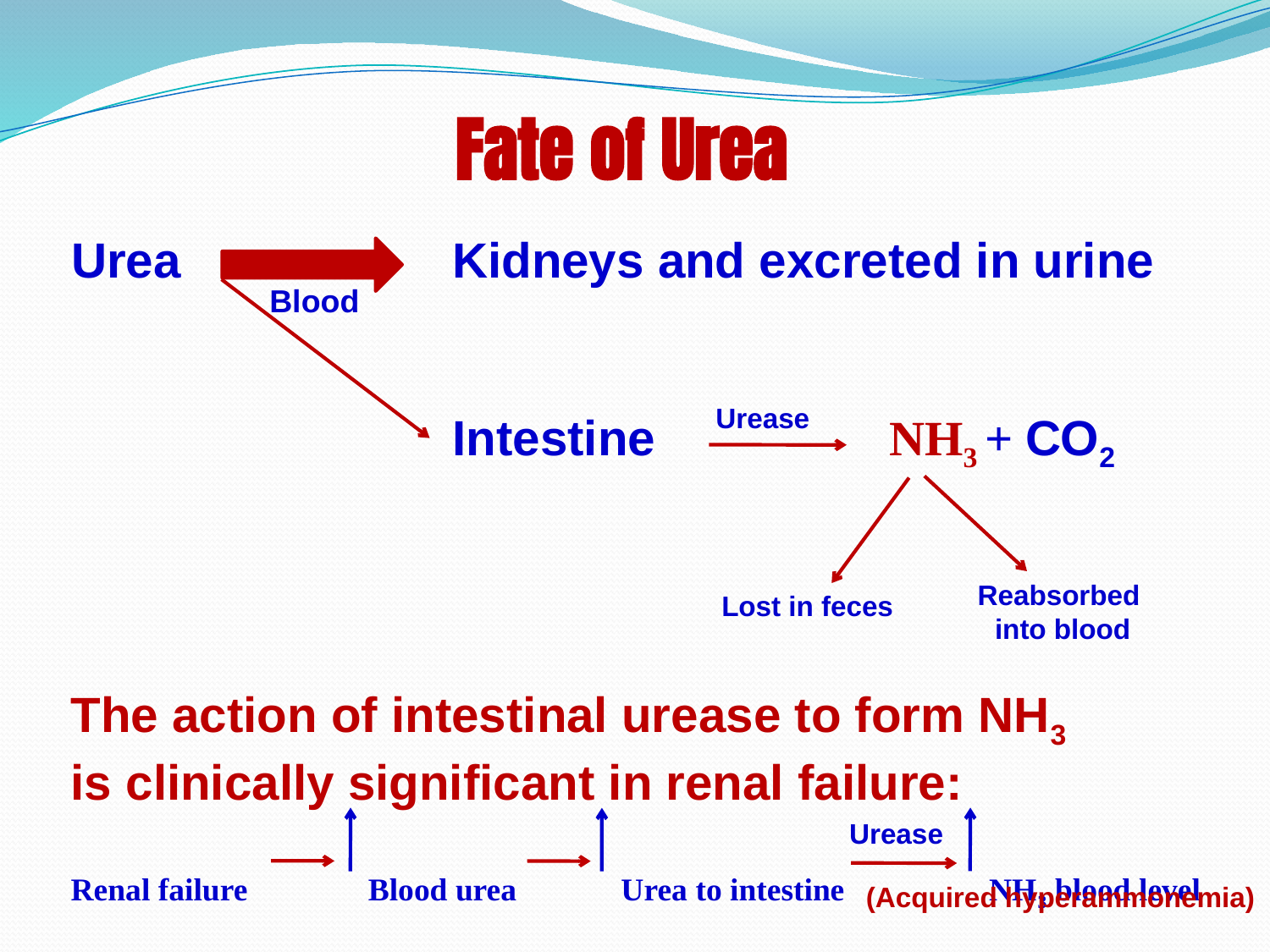

# Fate of Urea
Urea                  	Kidneys and excreted in urine

		 	Intestine                 NH3 + CO2

Blood
Urease
Reabsorbed
 into blood
Lost in feces
The action of intestinal urease to form NH3
is clinically significant in renal failure:

Renal failure               Blood urea             Urea to intestine                  NH3 blood level
Urease
(Acquired hyperammonemia)